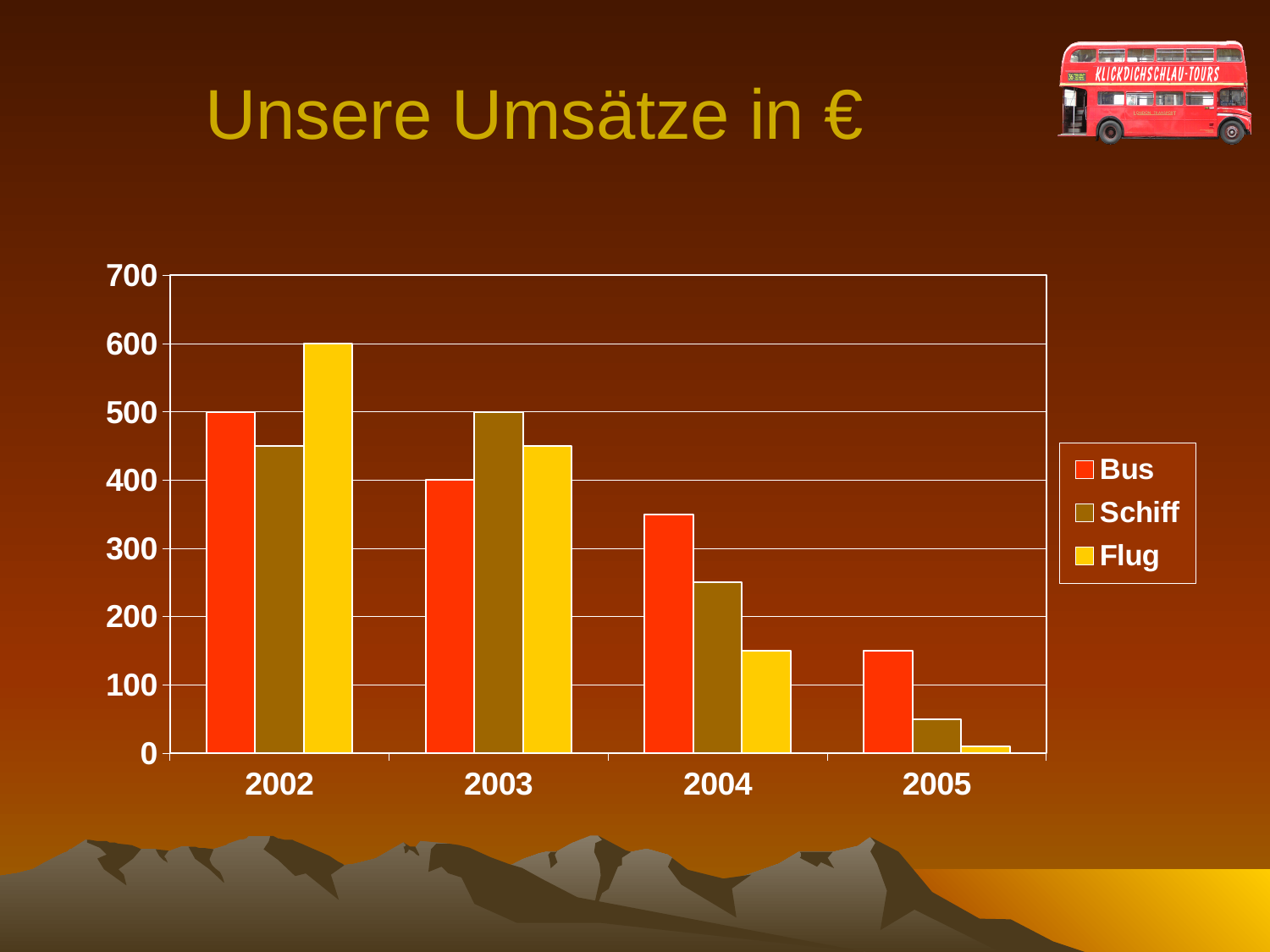

# Unsere Umsätze in €

### Chart

| Category | Bus | Schiff | Flug |
|---|---|---|---|
| 2002 | 500.0 | 450.0 | 600.0 |
| 2003 | 400.0 | 500.0 | 450.0 |
| 2004 | 350.0 | 250.0 | 150.0 |
| 2005 | 150.0 | 50.0 | 10.0 |